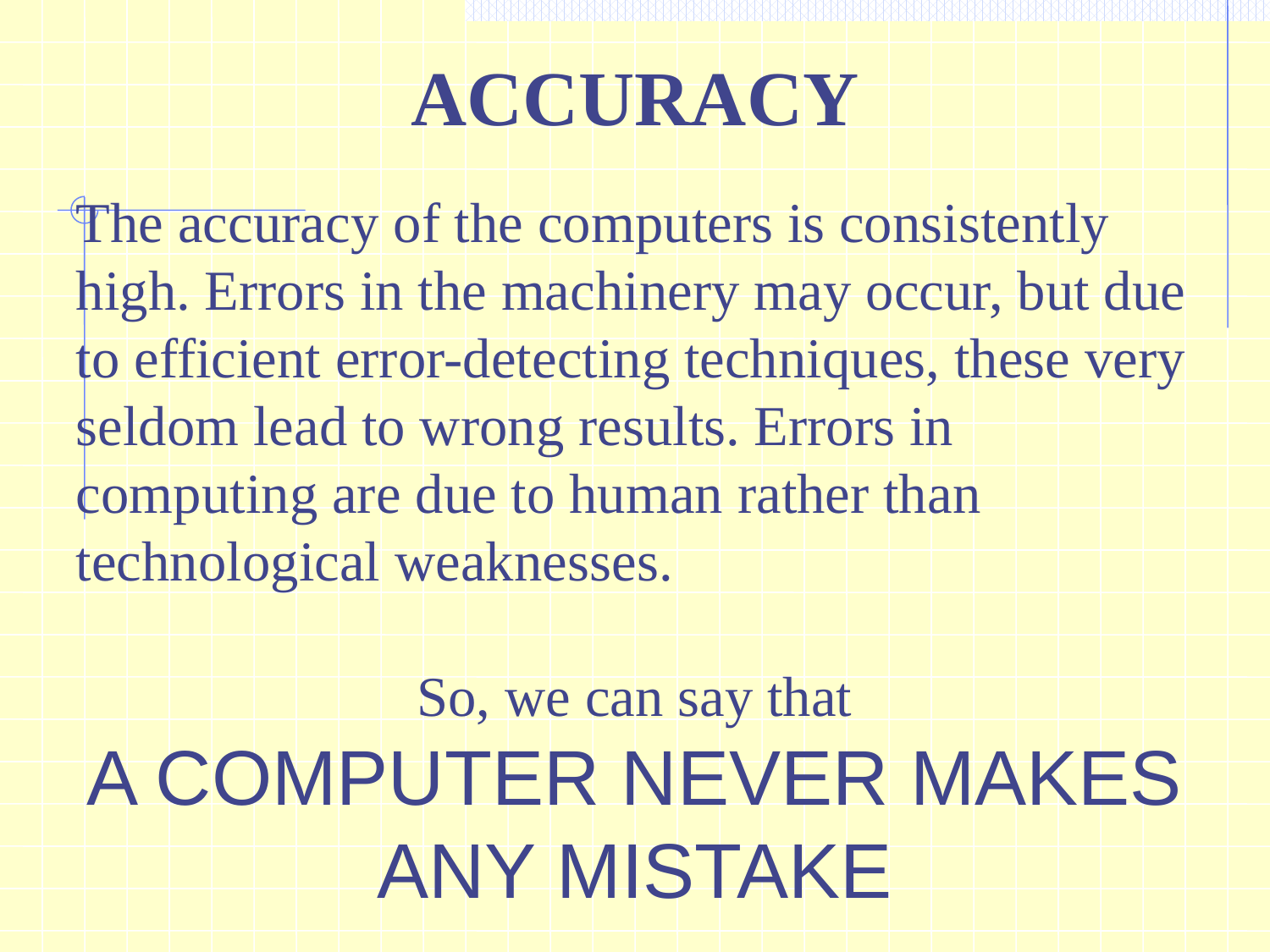

ACCURACY
The accuracy of the computers is consistently high. Errors in the machinery may occur, but due to efficient error-detecting techniques, these very seldom lead to wrong results. Errors in computing are due to human rather than technological weaknesses.

So, we can say that
A COMPUTER NEVER MAKES ANY MISTAKE